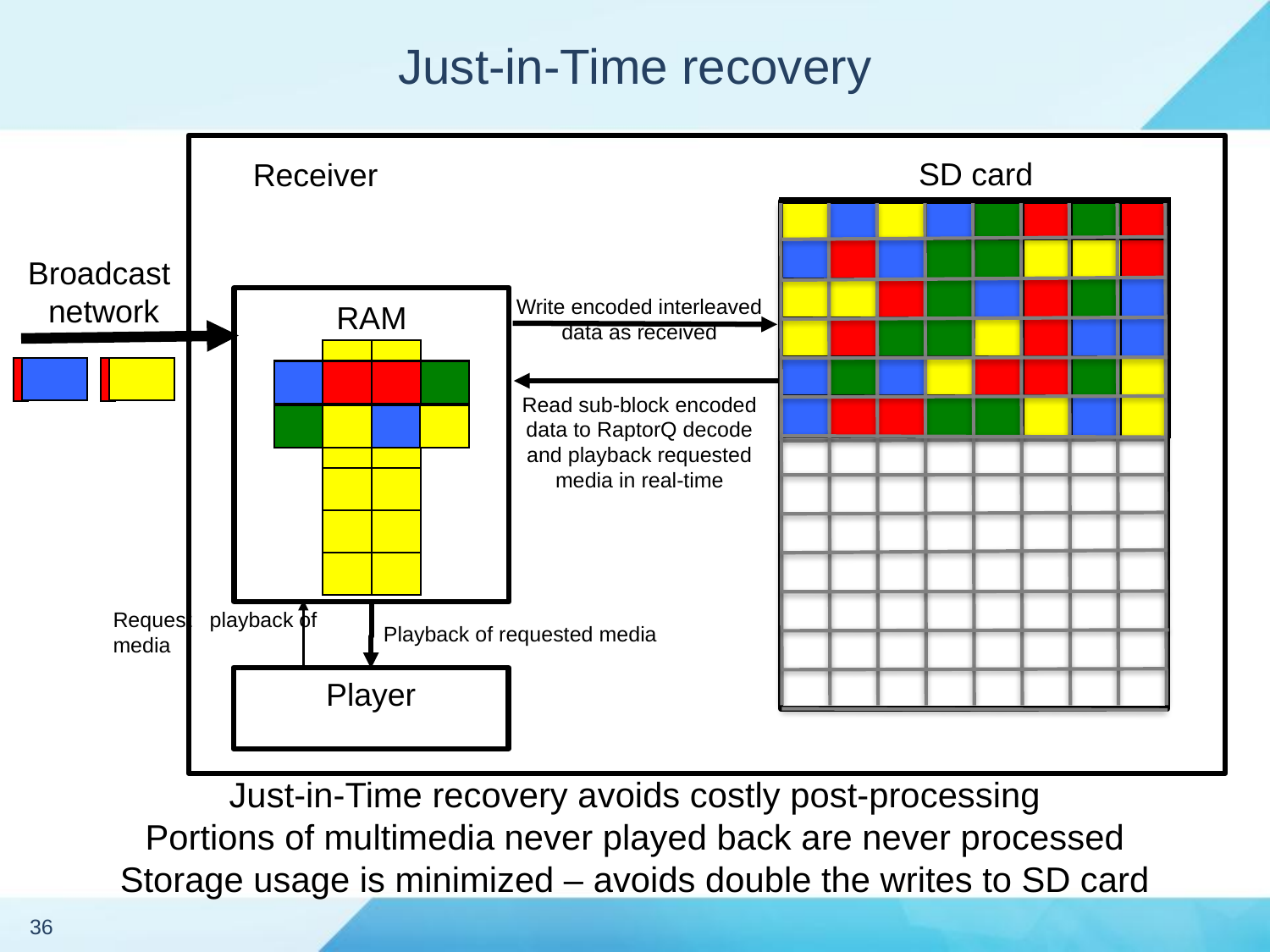

# Just-in-Time recovery

SD card
Receiver

Broadcast
network

Write encoded interleaved
data as received

RAM

Read sub-block encoded data to RaptorQ decode and playback requested media in real-time

Request   playback of media
Playback of requested media

Player
Just-in-Time recovery avoids costly post-processing
Portions of multimedia never played back are never processed
Storage usage is minimized – avoids double the writes to SD card
36